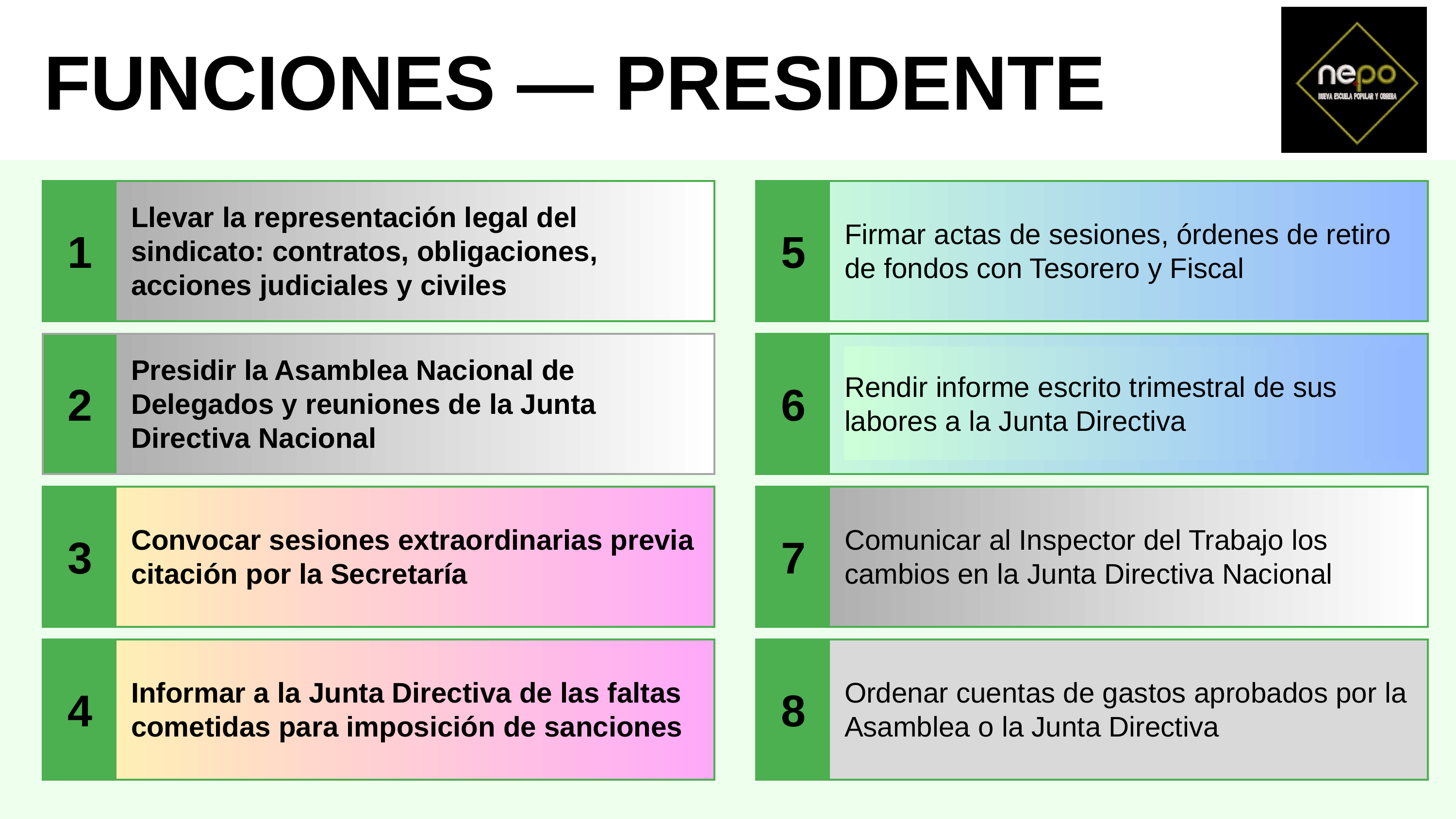

FUNCIONES — PRESIDENTE

1

5

Llevar la representación legal del sindicato: contratos, obligaciones, acciones judiciales y civiles

Firmar actas de sesiones, órdenes de retiro de fondos con Tesorero y Fiscal

2

6

Presidir la Asamblea Nacional de Delegados y reuniones de la Junta Directiva Nacional

Rendir informe escrito trimestral de sus labores a la Junta Directiva

3

7

Convocar sesiones extraordinarias previa citación por la Secretaría

Comunicar al Inspector del Trabajo los cambios en la Junta Directiva Nacional

4

8

Informar a la Junta Directiva de las faltas cometidas para imposición de sanciones

Ordenar cuentas de gastos aprobados por la Asamblea o la Junta Directiva